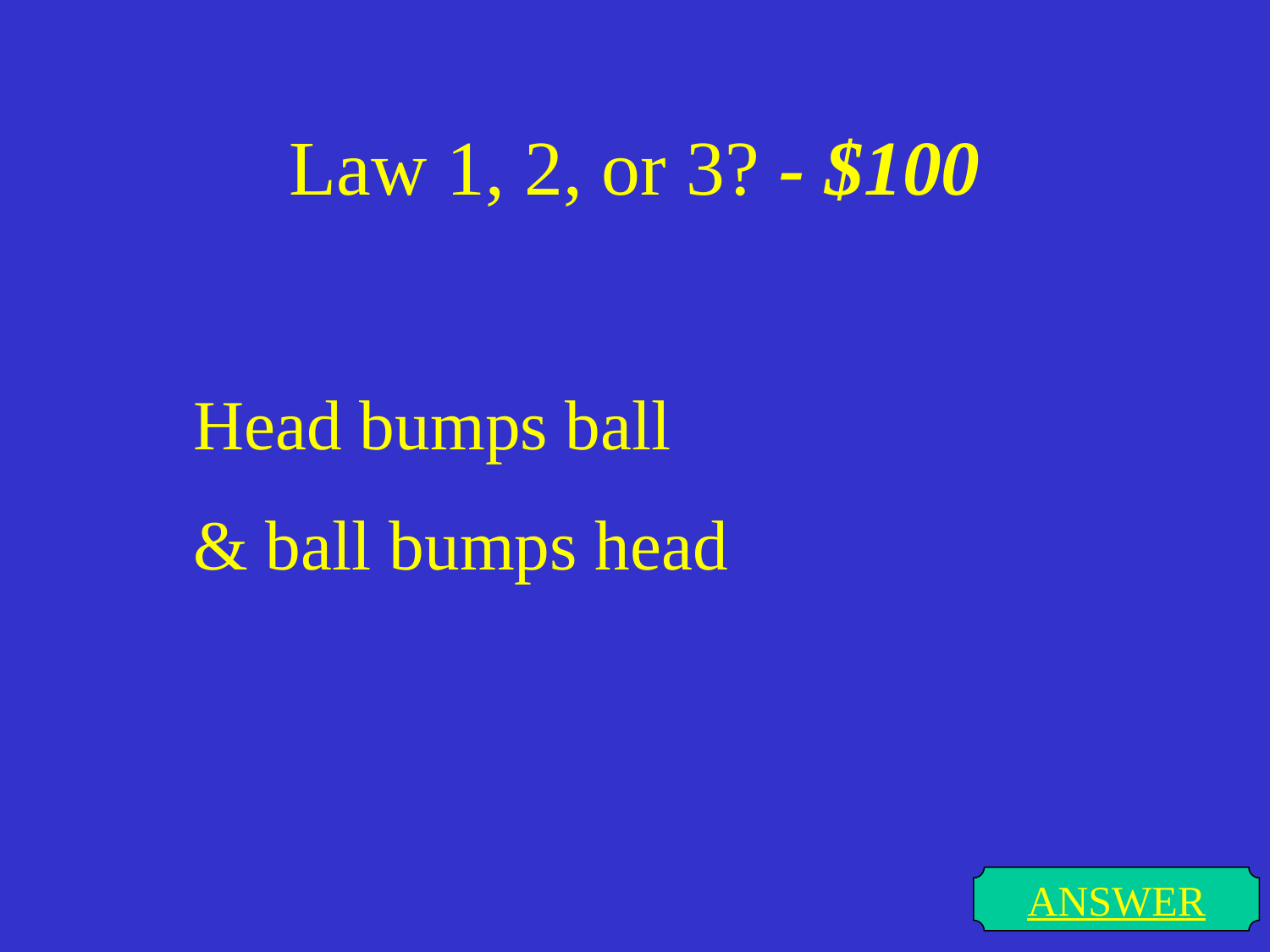

# Law 1, 2, or 3? - $100
Head bumps ball
& ball bumps head

ANSWER